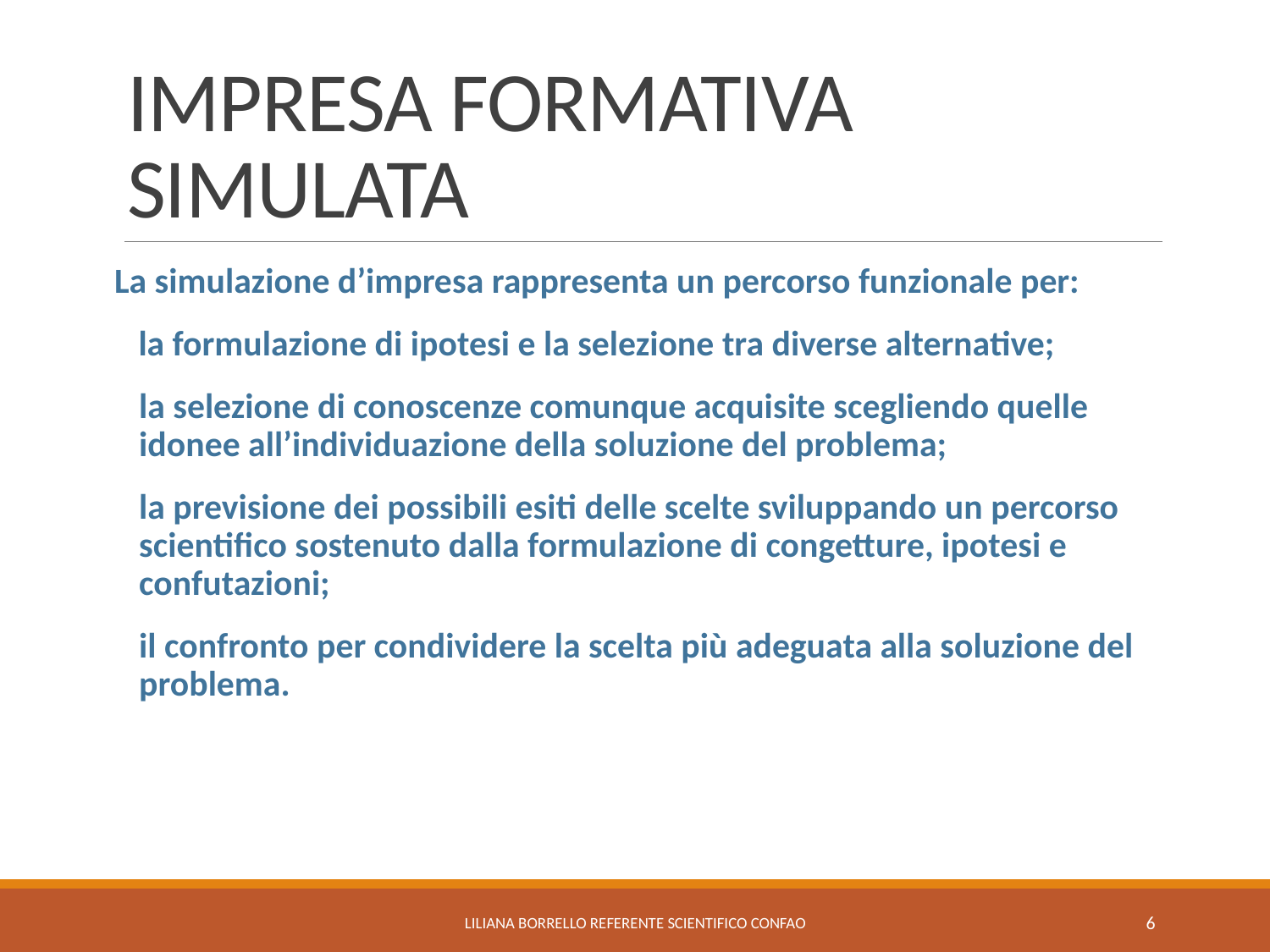

# IMPRESA FORMATIVA SIMULATA
La simulazione d’impresa rappresenta un percorso funzionale per:
   la formulazione di ipotesi e la selezione tra diverse alternative;
la selezione di conoscenze comunque acquisite scegliendo quelle idonee all’individuazione della soluzione del problema;
la previsione dei possibili esiti delle scelte sviluppando un percorso scientifico sostenuto dalla formulazione di congetture, ipotesi e confutazioni;
il confronto per condividere la scelta più adeguata alla soluzione del problema.

LILIANA BORRELLO referente scientifico Confao
6